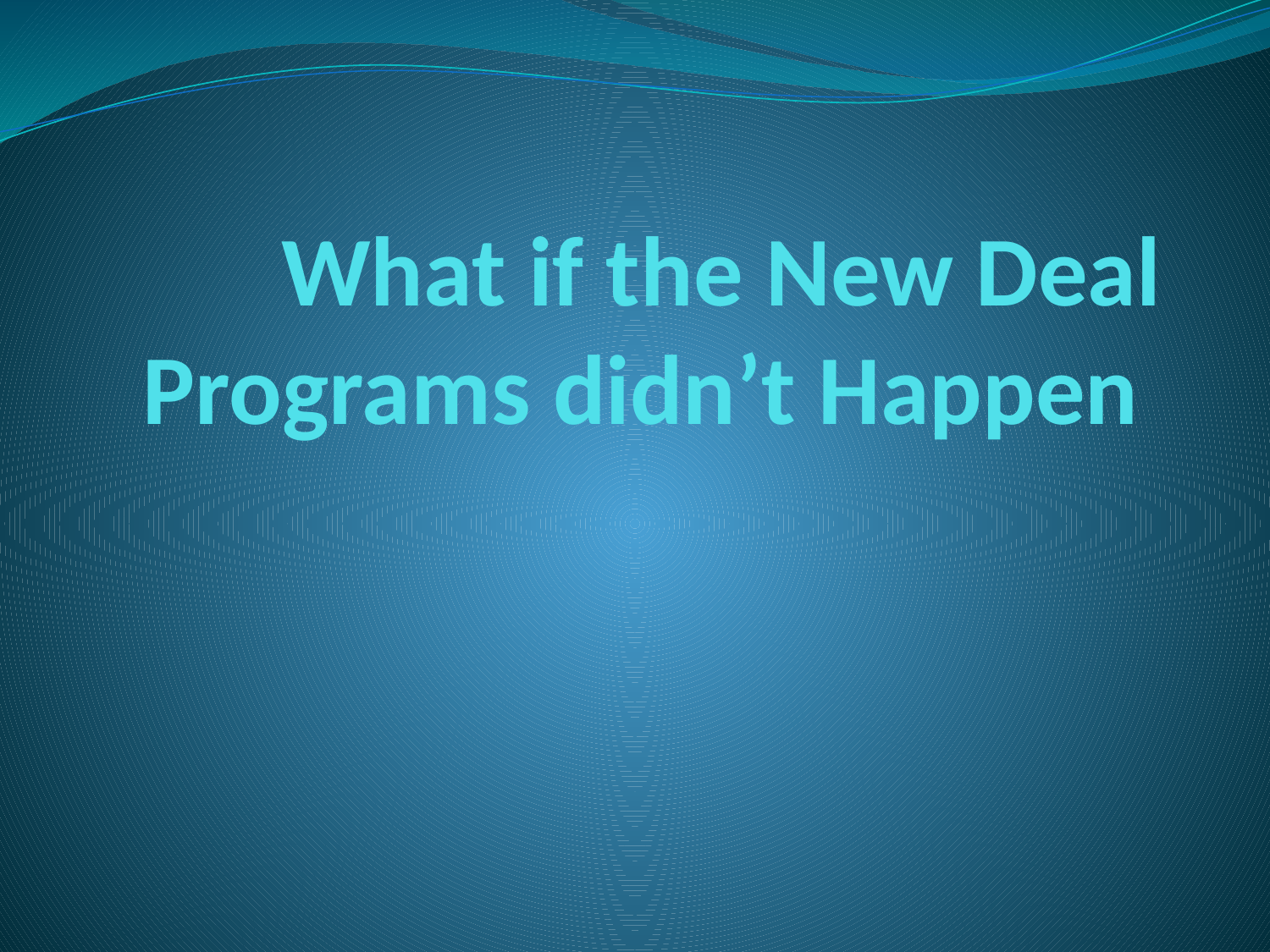

# What if the New Deal Programs didn’t Happen